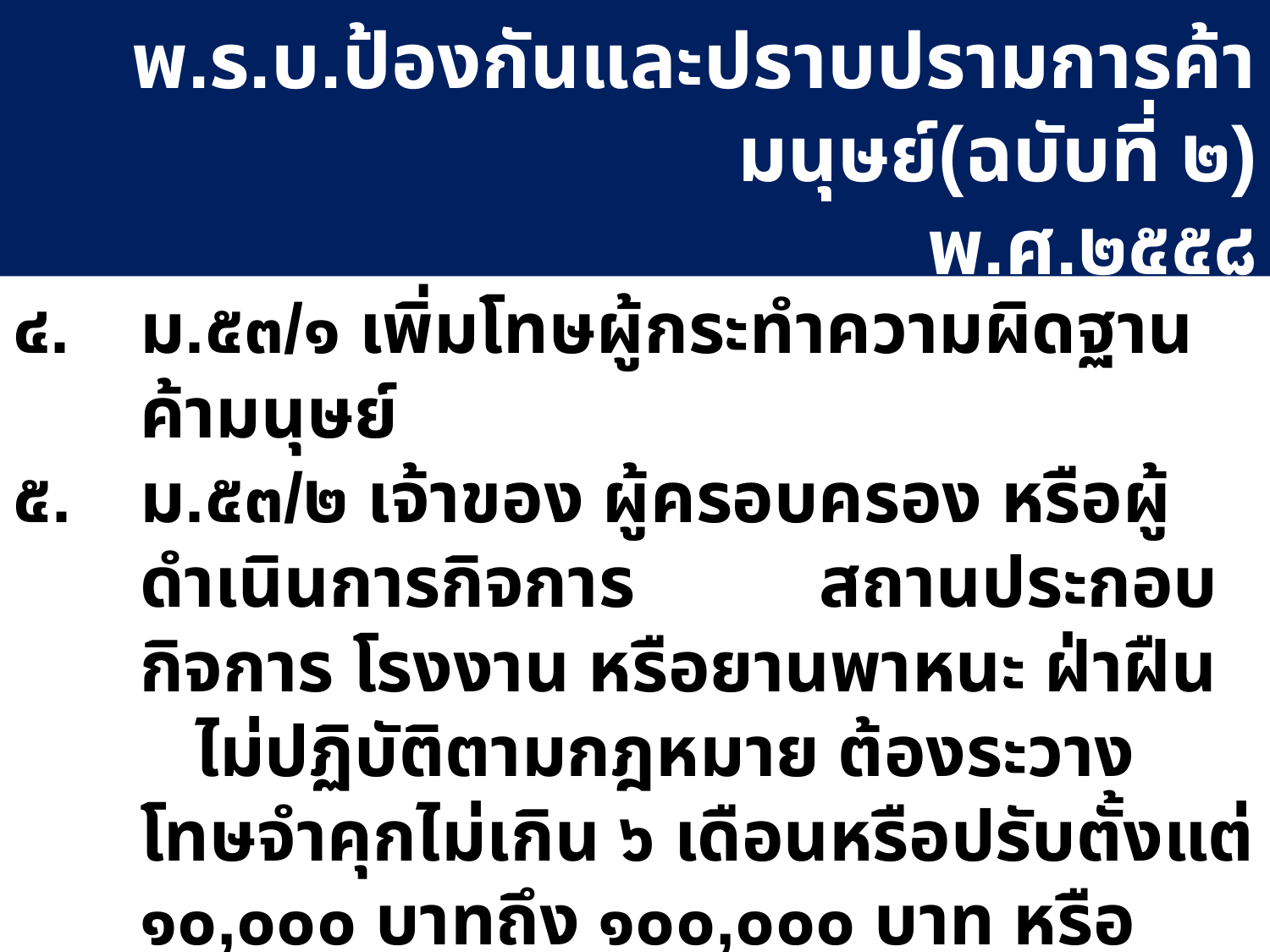

# พ.ร.บ.ป้องกันและปราบปรามการค้ามนุษย์(ฉบับที่ ๒) พ.ศ.๒๕๕๘
๔.	ม.๕๓/๑ เพิ่มโทษผู้กระทำความผิดฐานค้ามนุษย์
๕.	ม.๕๓/๒ เจ้าของ ผู้ครอบครอง หรือผู้ดำเนินการกิจการ          สถานประกอบกิจการ โรงงาน หรือยานพาหนะ ฝ่าฝืน      ไม่ปฏิบัติตามกฎหมาย ต้องระวางโทษจำคุกไม่เกิน ๖ เดือนหรือปรับตั้งแต่ ๑๐,๐๐๐ บาทถึง ๑๐๐,๐๐๐ บาท หรือ    ทั้งจำทั้งปรับ